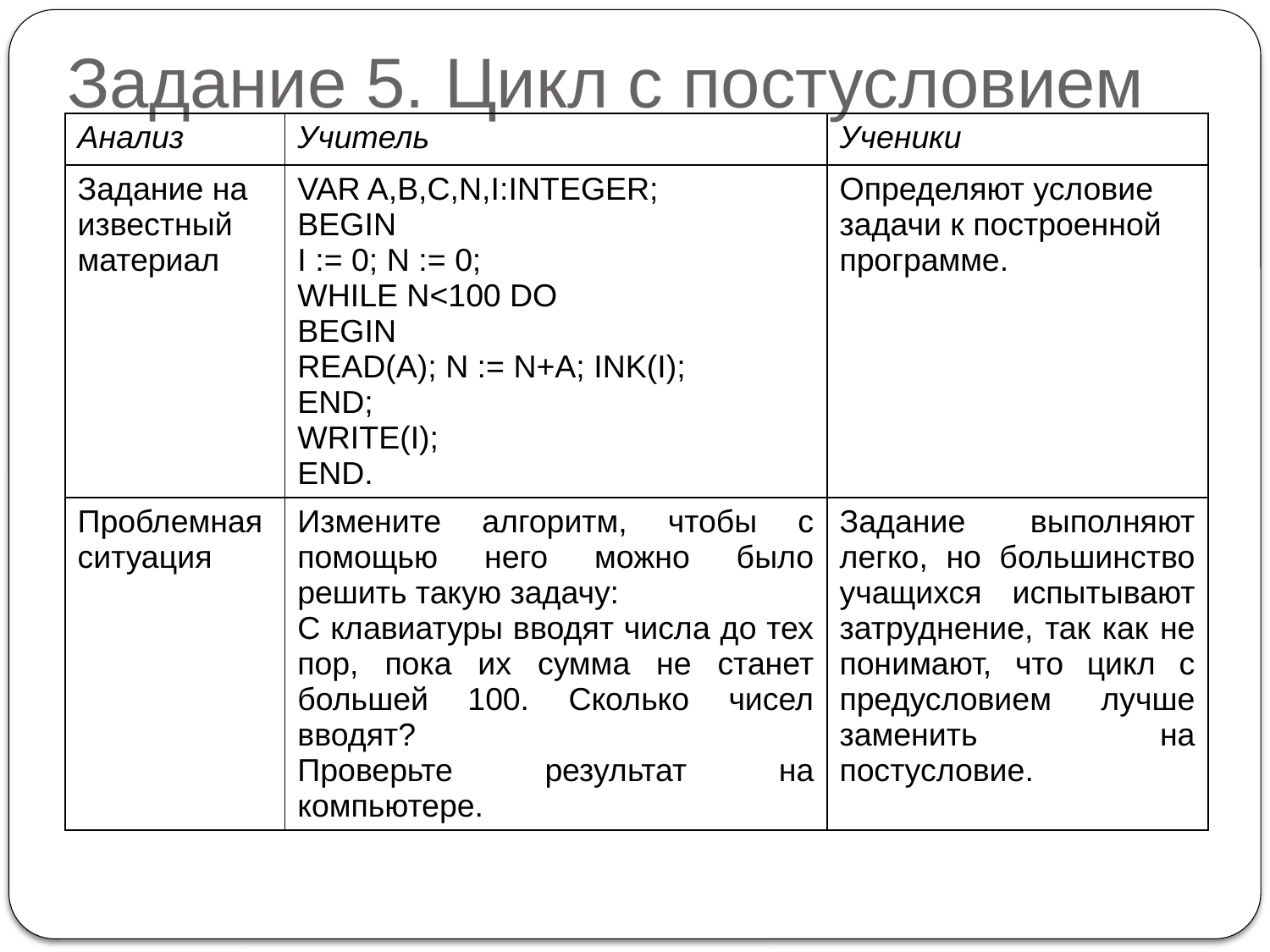

# Задание 5. Цикл с постусловием
| Анализ | Учитель | Ученики |
| --- | --- | --- |
| Задание на известный материал | VAR A,B,C,N,I:INTEGER; BEGIN I := 0; N := 0; WHILE N<100 DO BEGIN READ(A); N := N+A; INK(I); END; WRITE(I); END. | Определяют условие задачи к построенной программе. |
| Проблемная ситуация | Измените алгоритм, чтобы с помощью него можно было решить такую задачу: С клавиатуры вводят числа до тех пор, пока их сумма не станет большей 100. Сколько чисел вводят? Проверьте результат на компьютере. | Задание выполняют легко, но большинство учащихся испытывают затруднение, так как не понимают, что цикл с предусловием лучше заменить на постусловие. |